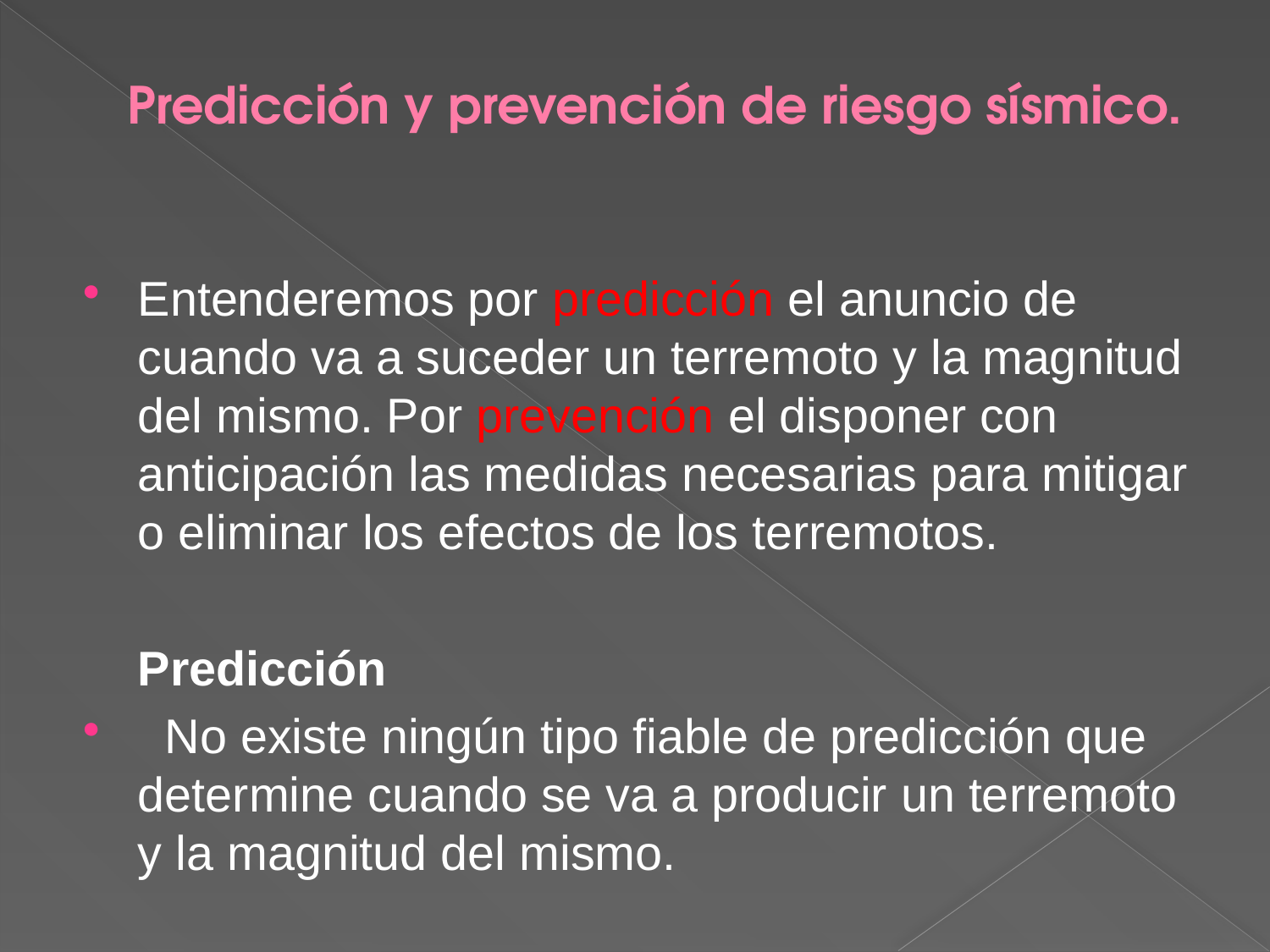

# Predicción y prevención de riesgo sísmico.
Entenderemos por predicción el anuncio de cuando va a suceder un terremoto y la magnitud del mismo. Por prevención el disponer con anticipación las medidas necesarias para mitigar o eliminar los efectos de los terremotos.

	Predicción
  No existe ningún tipo fiable de predicción que determine cuando se va a producir un terremoto y la magnitud del mismo.